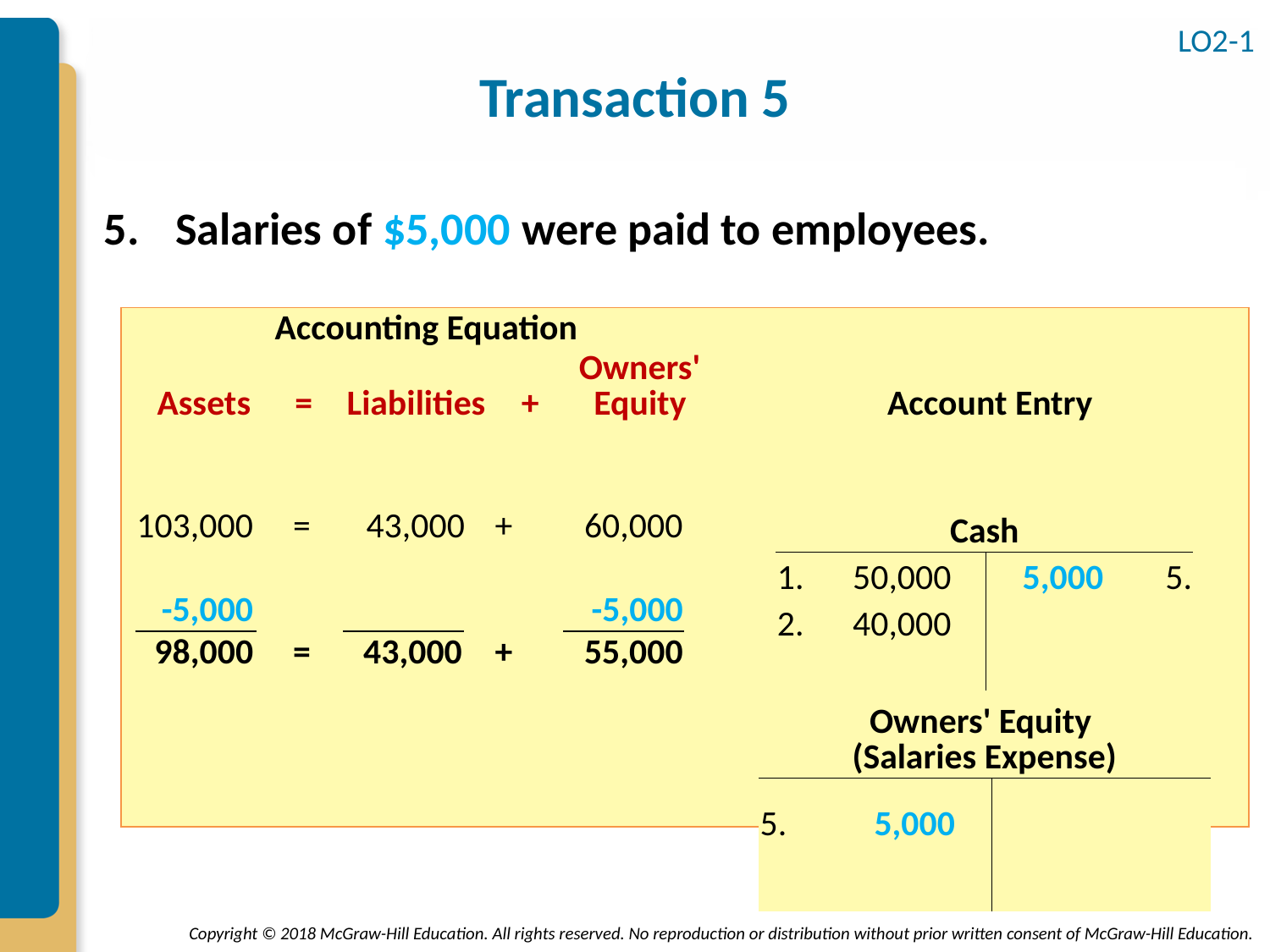

LO2-1
# Transaction 5

Salaries of $5,000 were paid to employees.
| Accounting Equation |  |  |  |  |  |  |  |  |  |  |
| --- | --- | --- | --- | --- | --- | --- | --- | --- | --- | --- |
| Assets |  | = | Liabilities |  | + | Owners' Equity |  | Account Entry |  |  |
|  |  |  |  |  |  |  |  |  |  |  |
|  |  |  |  |  |  |  |  |  |  |  |
|  |  |  |  |  |  |  |  |  |  |  |
|  |  |  |  |  |  |  |  |  |  |  |
|  |  |  |  |  |  |  |  |  |  |  |
|  |  |  |  |  |  |  |  |  |  |  |
|  |  |  |  |  |  |  |  |  |  |  |
|  |  |  |  |  |  |  |  |  |  |  |
|  |  |  |  |  |  |  |  |  |  |  |
|  |  |  |  |  |  |  |  |  |  |  |
|  |  |  |  |  |  |  |  |  |  |  |
103,000
=
43,000
+
60,000
| Cash |  |  |  |  |
| --- | --- | --- | --- | --- |
| 1. | 50,000 |  | 5,000 | 5. |
| 2. | 40,000 |  |  |  |
|  |  |  |  |  |
-5,000
-5,000
98,000
=
43,000
+
55,000
| Owners' Equity (Salaries Expense) |  |  |  |  |
| --- | --- | --- | --- | --- |
| 5. | 5,000 |  |  |  |
|  |  |  |  |  |